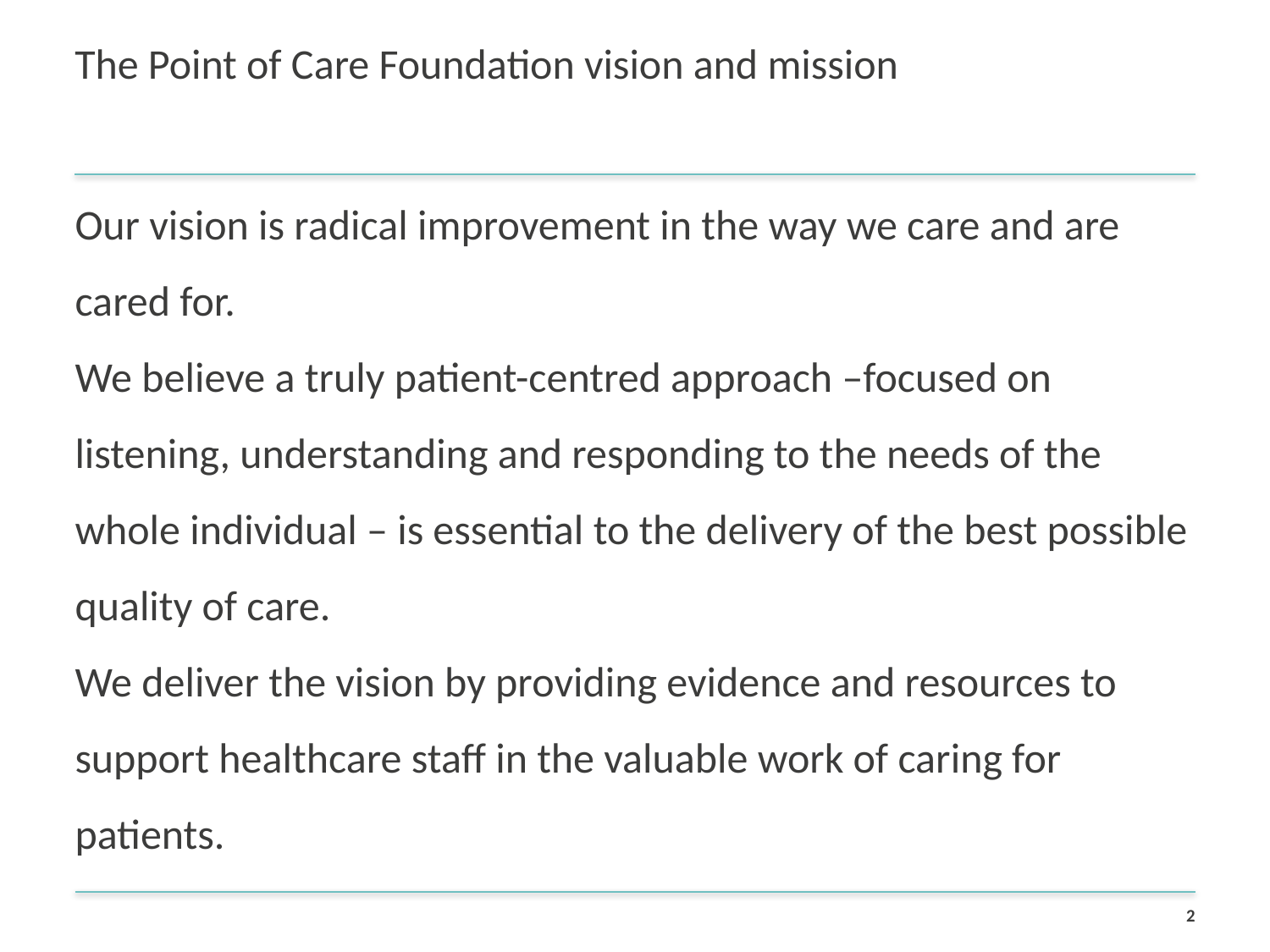

# The Point of Care Foundation vision and mission
Our vision is radical improvement in the way we care and are cared for.
We believe a truly patient-centred approach –focused on listening, understanding and responding to the needs of the whole individual – is essential to the delivery of the best possible quality of care.
We deliver the vision by providing evidence and resources to support healthcare staff in the valuable work of caring for patients.